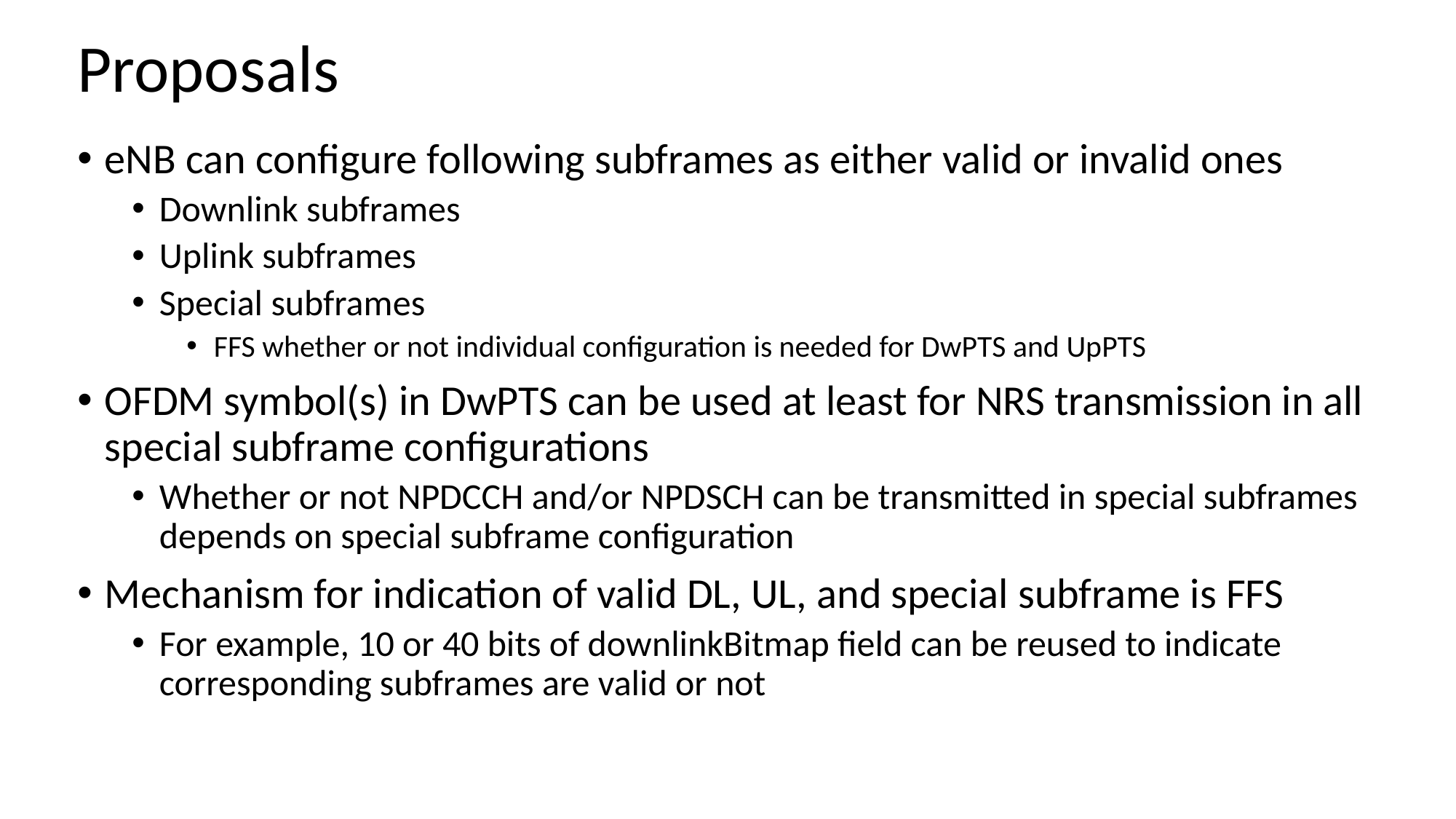

# Proposals
eNB can configure following subframes as either valid or invalid ones
Downlink subframes
Uplink subframes
Special subframes
FFS whether or not individual configuration is needed for DwPTS and UpPTS
OFDM symbol(s) in DwPTS can be used at least for NRS transmission in all special subframe configurations
Whether or not NPDCCH and/or NPDSCH can be transmitted in special subframes depends on special subframe configuration
Mechanism for indication of valid DL, UL, and special subframe is FFS
For example, 10 or 40 bits of downlinkBitmap field can be reused to indicate corresponding subframes are valid or not